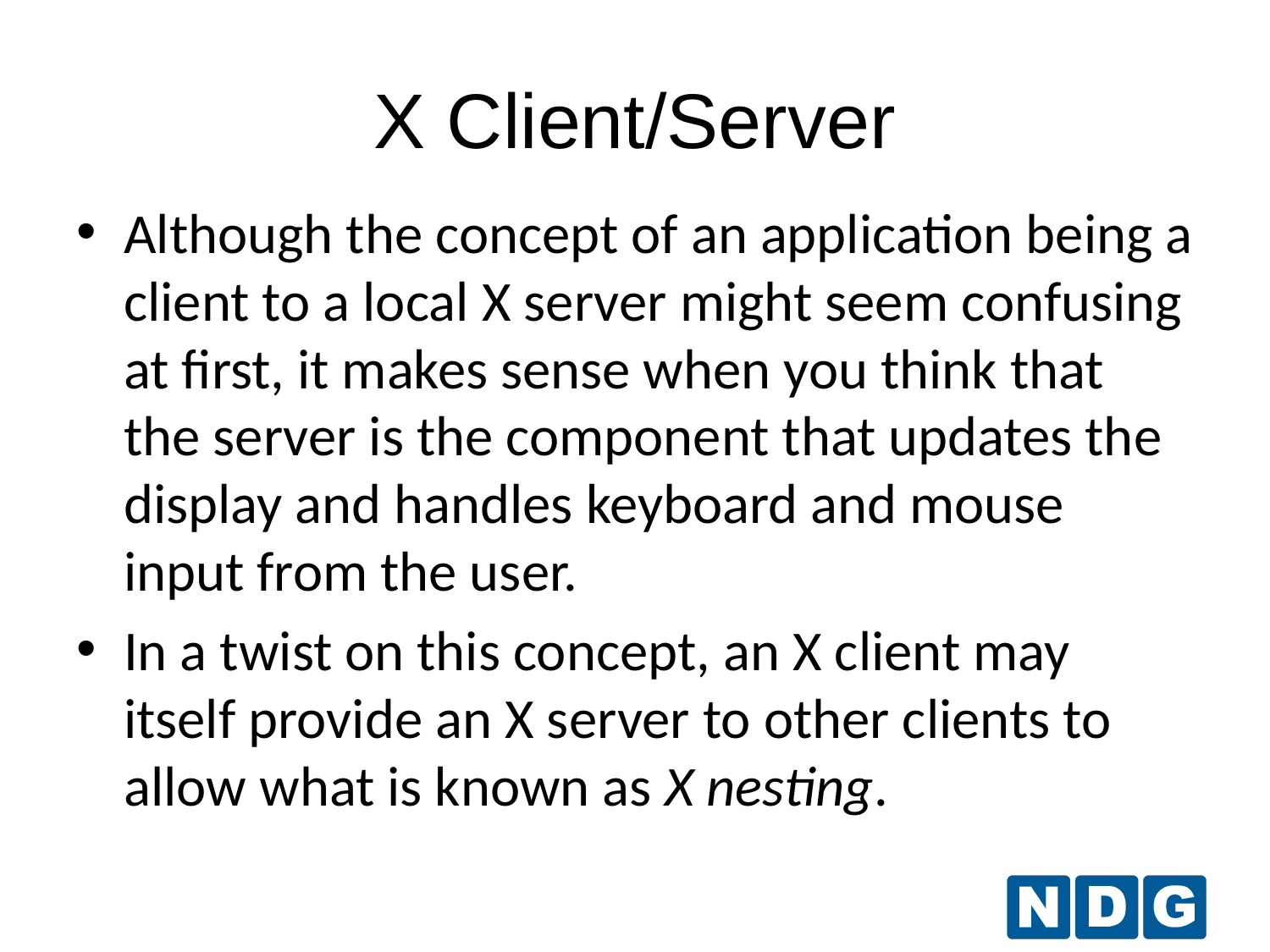

X Client/Server
Although the concept of an application being a client to a local X server might seem confusing at first, it makes sense when you think that the server is the component that updates the display and handles keyboard and mouse input from the user.
In a twist on this concept, an X client may itself provide an X server to other clients to allow what is known as X nesting.